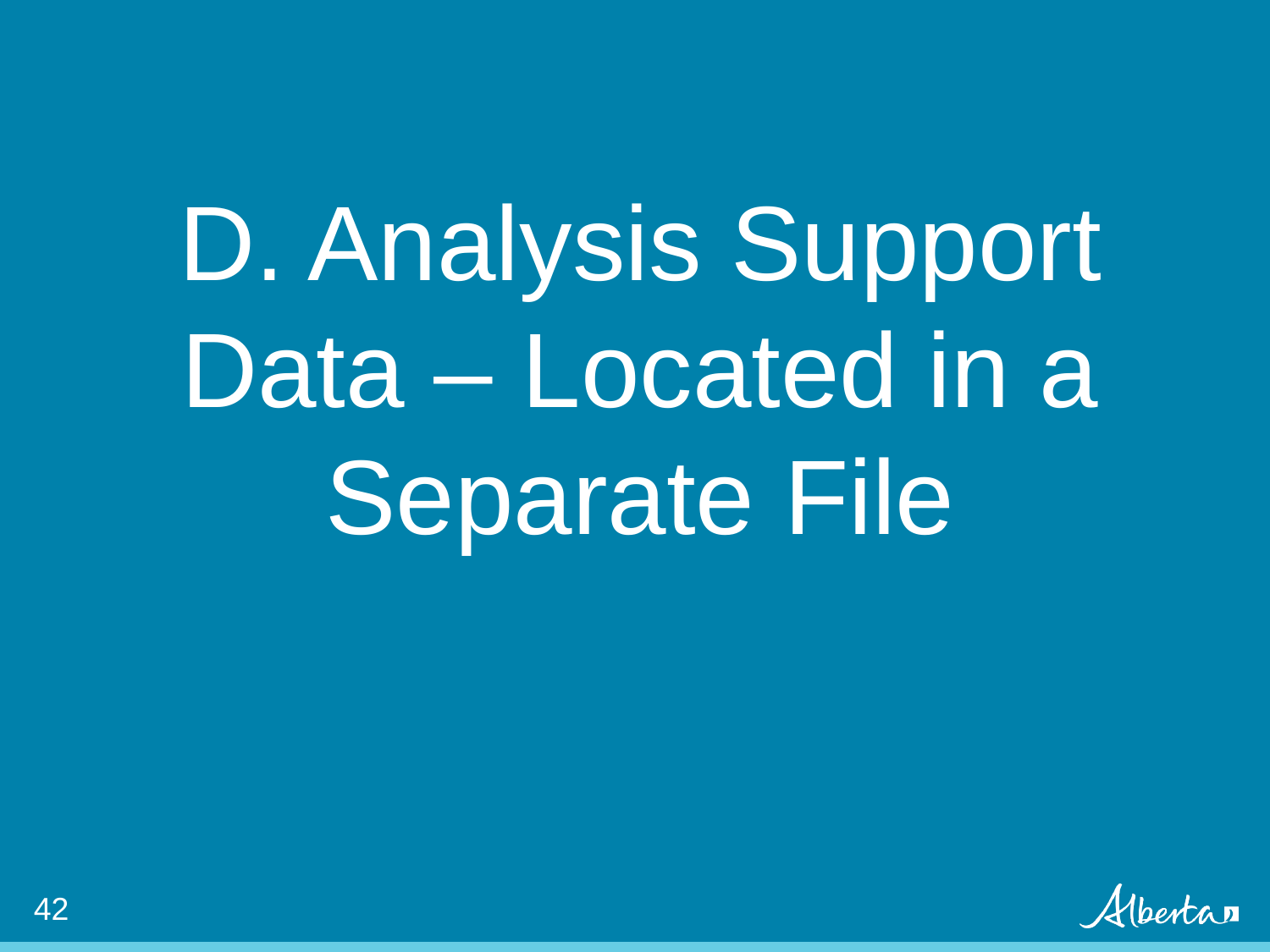

D. Analysis Support Data – Located in a Separate File

42